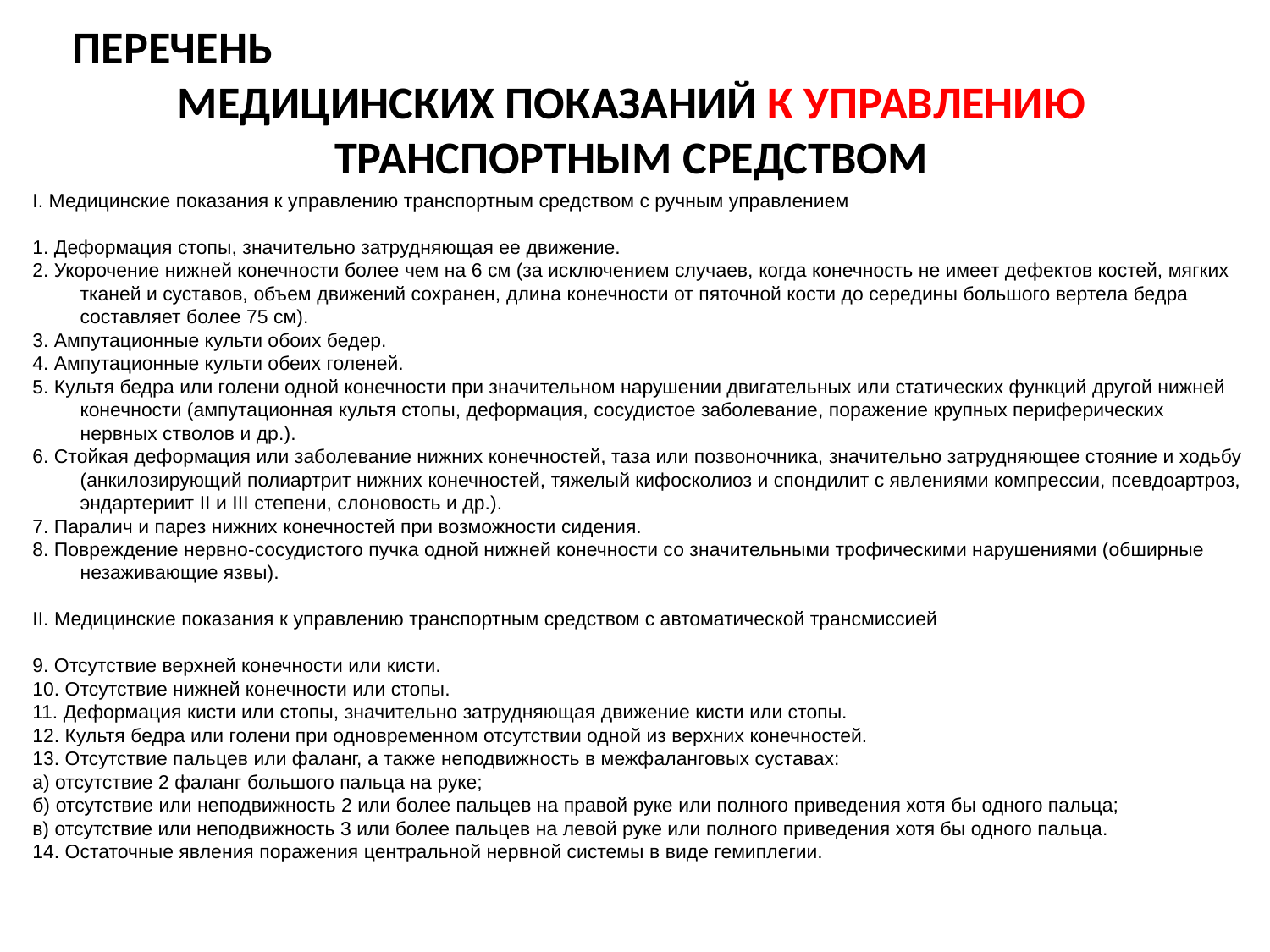

ПЕРЕЧЕНЬ
МЕДИЦИНСКИХ ПОКАЗАНИЙ К УПРАВЛЕНИЮ ТРАНСПОРТНЫМ СРЕДСТВОМ
I. Медицинские показания к управлению транспортным средством с ручным управлением

1. Деформация стопы, значительно затрудняющая ее движение.
2. Укорочение нижней конечности более чем на 6 см (за исключением случаев, когда конечность не имеет дефектов костей, мягких тканей и суставов, объем движений сохранен, длина конечности от пяточной кости до середины большого вертела бедра составляет более 75 см).
3. Ампутационные культи обоих бедер.
4. Ампутационные культи обеих голеней.
5. Культя бедра или голени одной конечности при значительном нарушении двигательных или статических функций другой нижней конечности (ампутационная культя стопы, деформация, сосудистое заболевание, поражение крупных периферических нервных стволов и др.).
6. Стойкая деформация или заболевание нижних конечностей, таза или позвоночника, значительно затрудняющее стояние и ходьбу (анкилозирующий полиартрит нижних конечностей, тяжелый кифосколиоз и спондилит с явлениями компрессии, псевдоартроз, эндартериит II и III степени, слоновость и др.).
7. Паралич и парез нижних конечностей при возможности сидения.
8. Повреждение нервно-сосудистого пучка одной нижней конечности со значительными трофическими нарушениями (обширные незаживающие язвы).

II. Медицинские показания к управлению транспортным средством с автоматической трансмиссией

9. Отсутствие верхней конечности или кисти.
10. Отсутствие нижней конечности или стопы.
11. Деформация кисти или стопы, значительно затрудняющая движение кисти или стопы.
12. Культя бедра или голени при одновременном отсутствии одной из верхних конечностей.
13. Отсутствие пальцев или фаланг, а также неподвижность в межфаланговых суставах:
а) отсутствие 2 фаланг большого пальца на руке;
б) отсутствие или неподвижность 2 или более пальцев на правой руке или полного приведения хотя бы одного пальца;
в) отсутствие или неподвижность 3 или более пальцев на левой руке или полного приведения хотя бы одного пальца.
14. Остаточные явления поражения центральной нервной системы в виде гемиплегии.